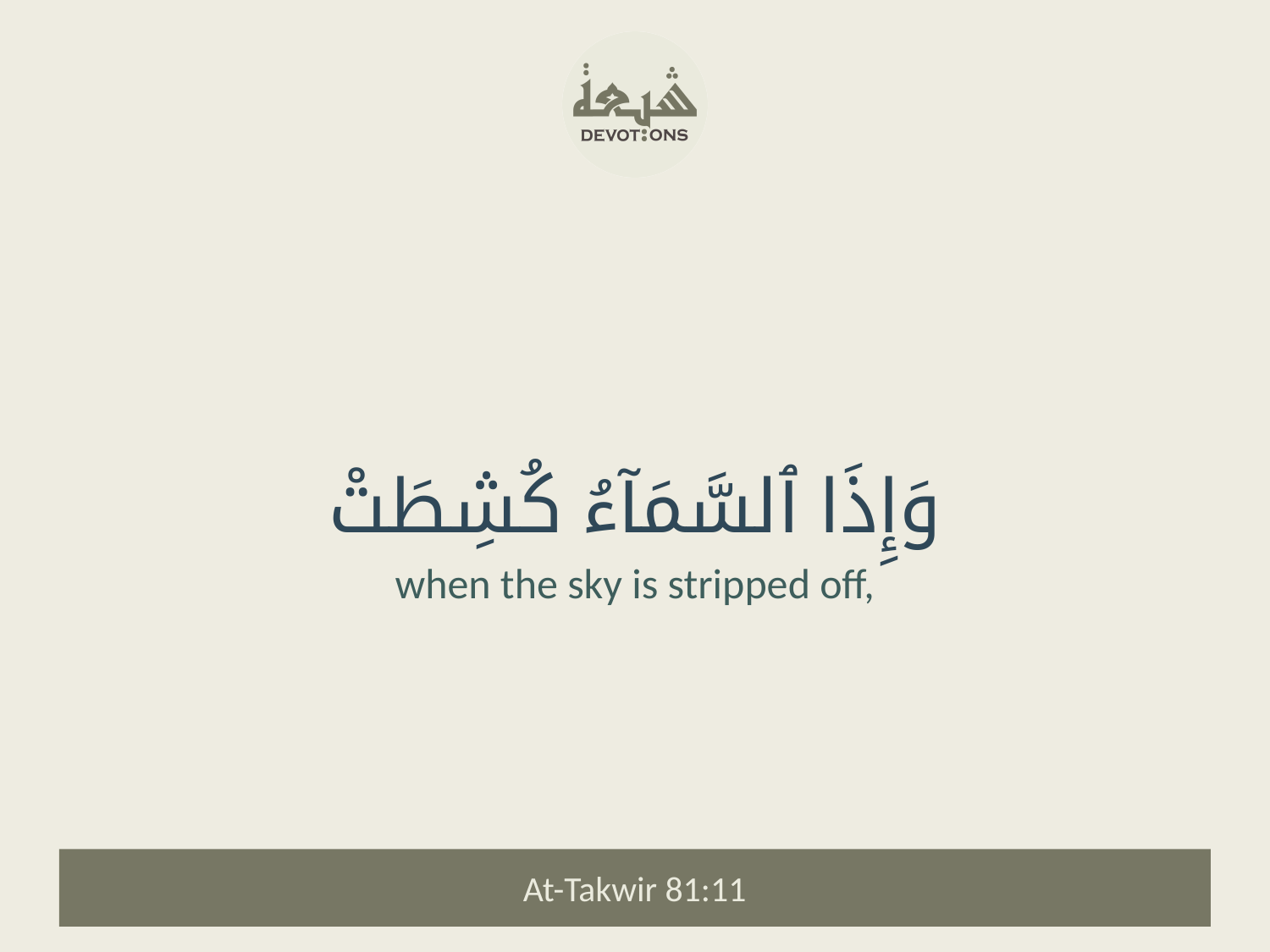

وَإِذَا ٱلسَّمَآءُ كُشِطَتْ
when the sky is stripped off,
At-Takwir 81:11